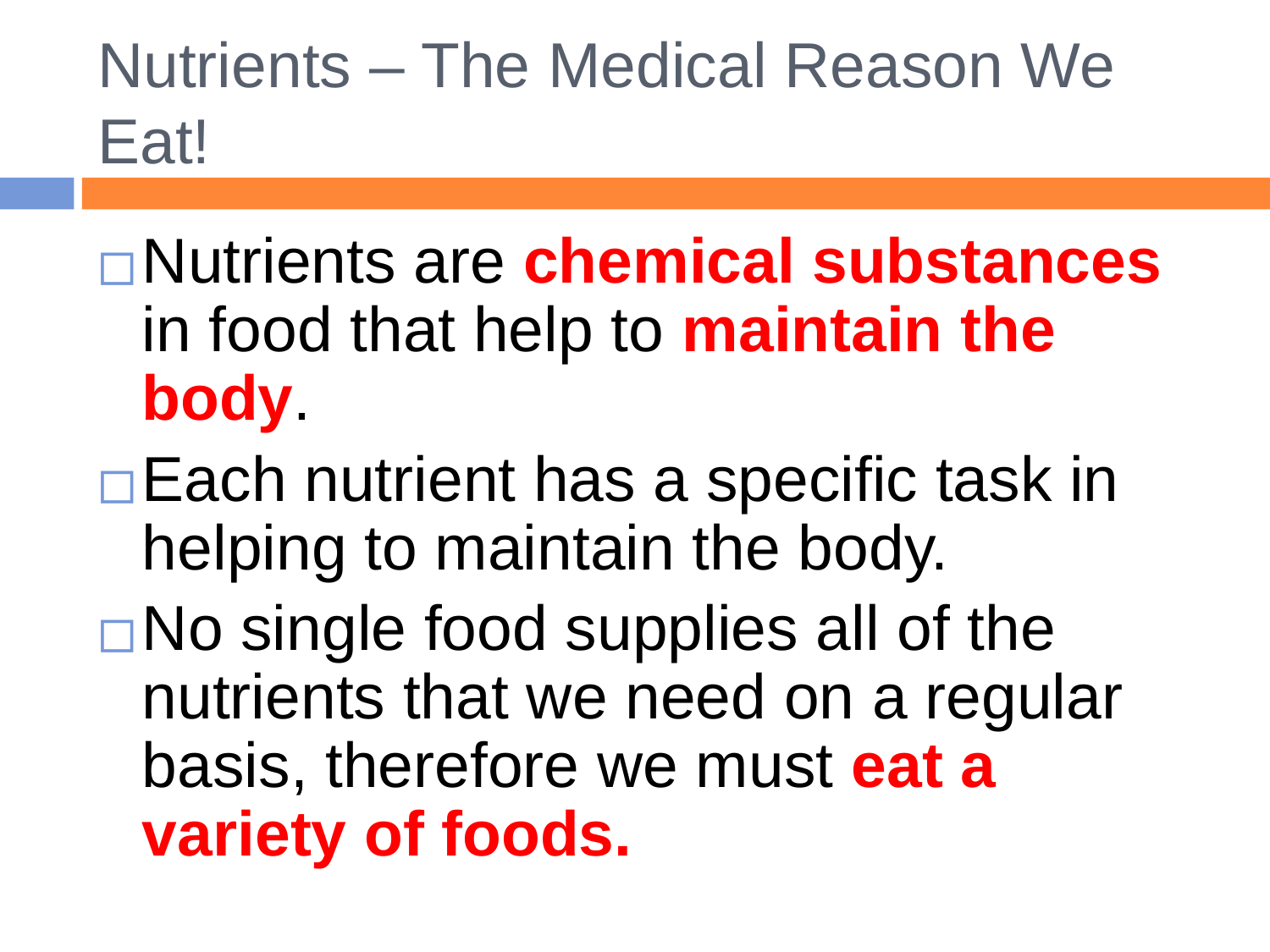

# Nutrients – The Medical Reason We Eat!
Nutrients are chemical substances in food that help to maintain the body.
Each nutrient has a specific task in helping to maintain the body.
No single food supplies all of the nutrients that we need on a regular basis, therefore we must eat a variety of foods.